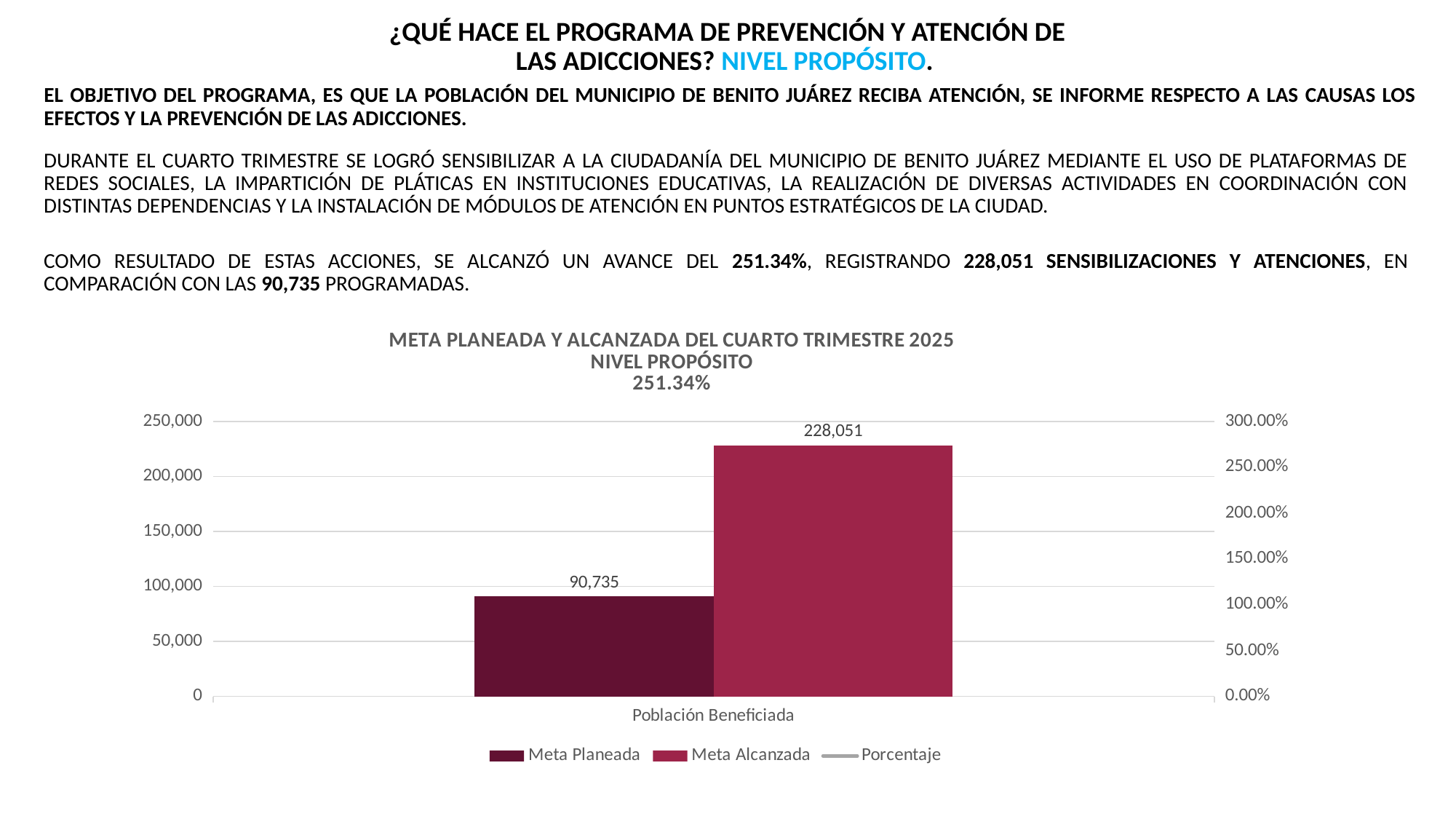

¿QUÉ HACE EL PROGRAMA DE PREVENCIÓN Y ATENCIÓN DE LAS ADICCIONES? NIVEL PROPÓSITO.
EL OBJETIVO DEL PROGRAMA, ES QUE LA POBLACIÓN DEL MUNICIPIO DE BENITO JUÁREZ RECIBA ATENCIÓN, SE INFORME RESPECTO A LAS CAUSAS LOS EFECTOS Y LA PREVENCIÓN DE LAS ADICCIONES.
Durante el cuarto trimestre se logró sensibilizar a la ciudadanía del municipio de Benito Juárez mediante el uso de plataformas de redes sociales, la impartición de pláticas en instituciones educativas, la realización de diversas actividades en coordinación con distintas dependencias y la instalación de módulos de atención en puntos estratégicos de la ciudad.
Como resultado de estas acciones, se alcanzó un avance del 251.34%, registrando 228,051 sensibilizaciones y atenciones, en comparación con las 90,735 programadas.

### Chart: META PLANEADA Y ALCANZADA DEL CUARTO TRIMESTRE 2025
NIVEL PROPÓSITO

251.34%

| Category | Meta Planeada | Meta Alcanzada | Porcentaje |
|---|---|---|---|
| Población Beneficiada | 90735.0 | 228051.0 | 2.5133741114233756 |